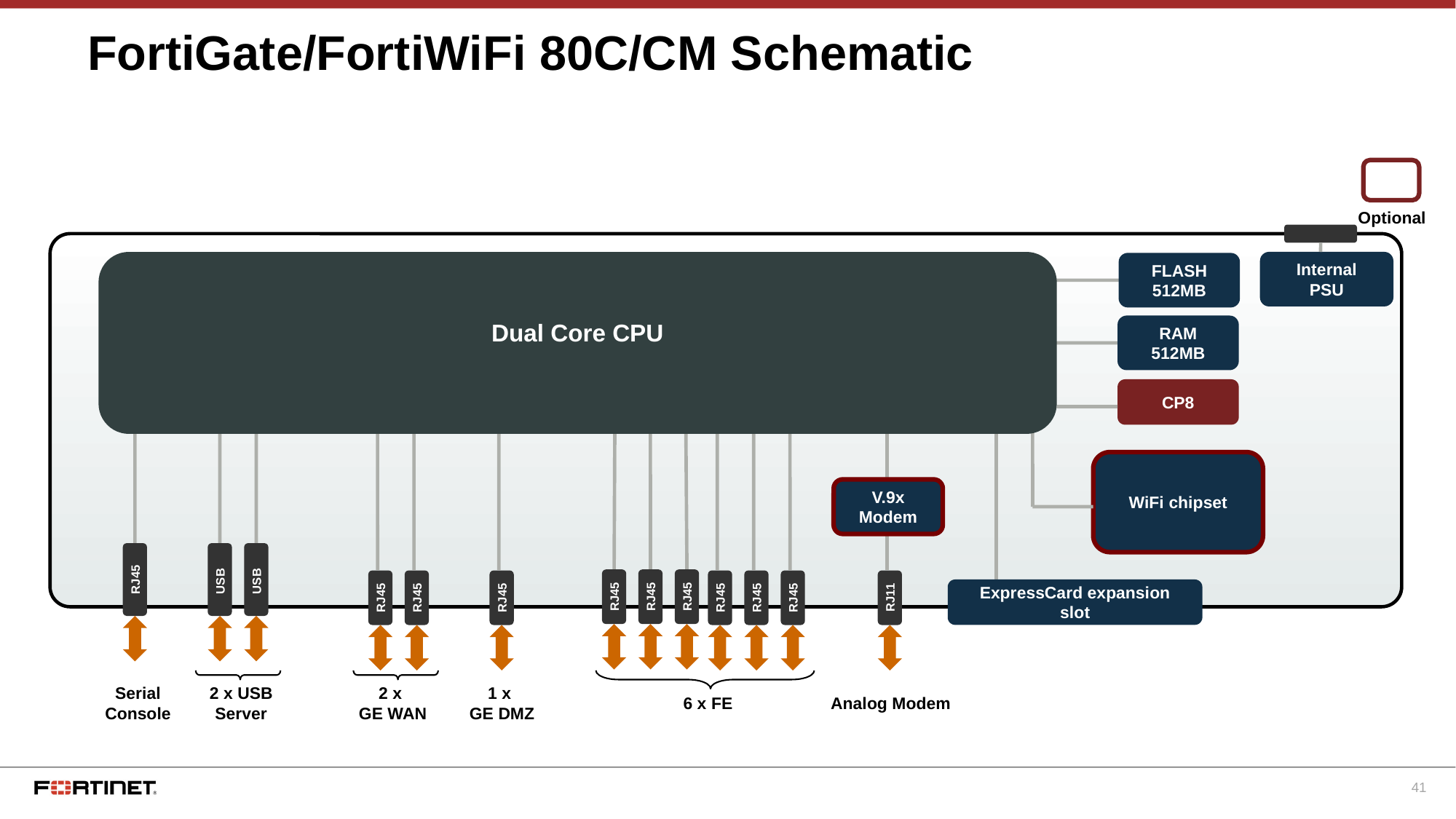

# FortiGate/FortiWiFi 80C/CM Schematic

Optional

Dual Core CPU

Internal
PSU
FLASH
512MB

RAM
512MB

CP8

WiFi chipset
V.9x
Modem

RJ45
USB
USB

ExpressCard expansion slot
RJ45
RJ45
RJ45
RJ45
RJ45
RJ45
RJ45
RJ45
RJ45
RJ11

Serial Console
2 x USB Server
2 x
GE WAN
1 x
GE DMZ
6 x FE
Analog Modem